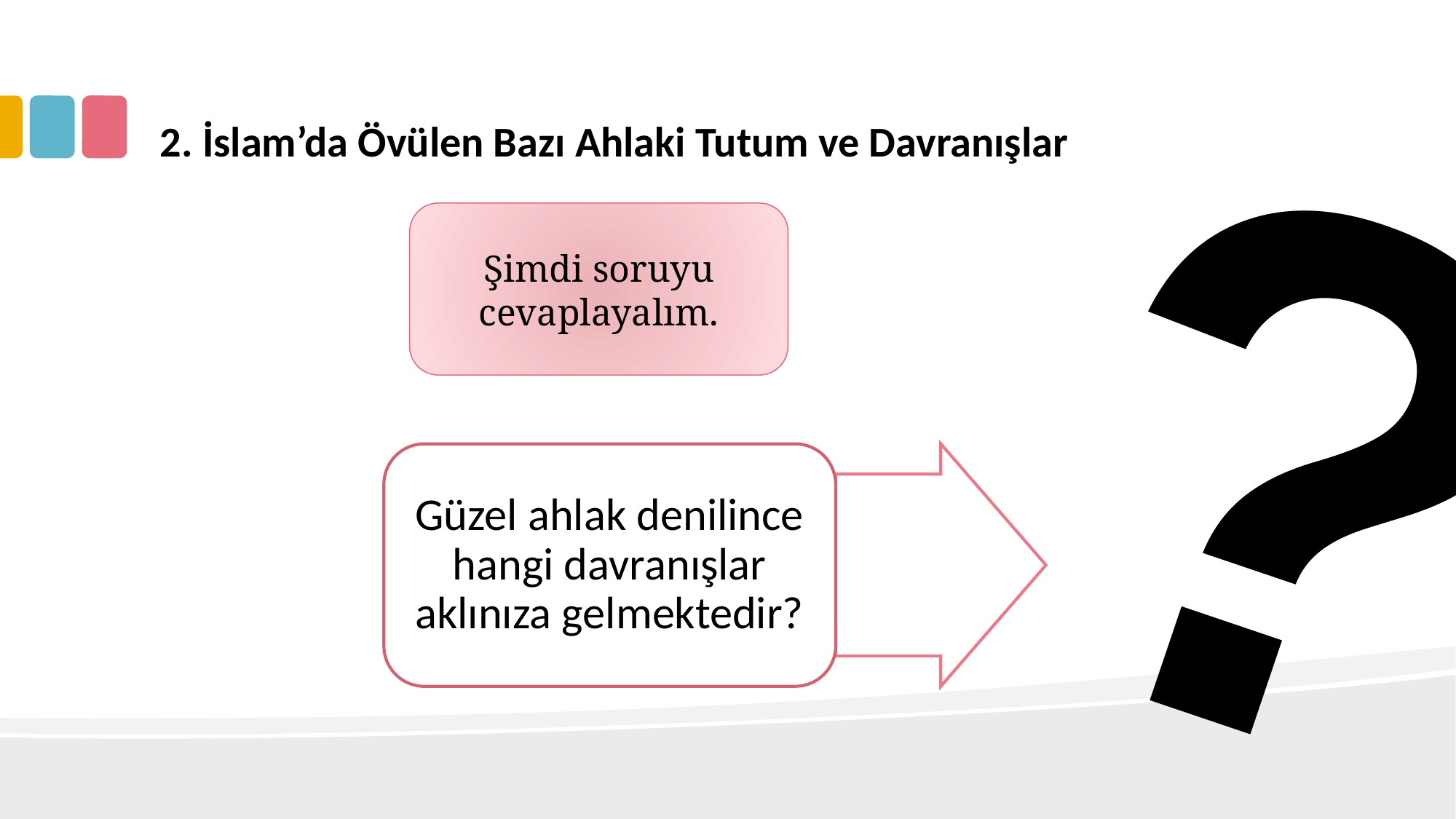

?
# 2. İslam’da Övülen Bazı Ahlaki Tutum ve Davranışlar
Şimdi soruyu cevaplayalım.
Güzel ahlak denilince hangi davranışlar aklınıza gelmektedir?